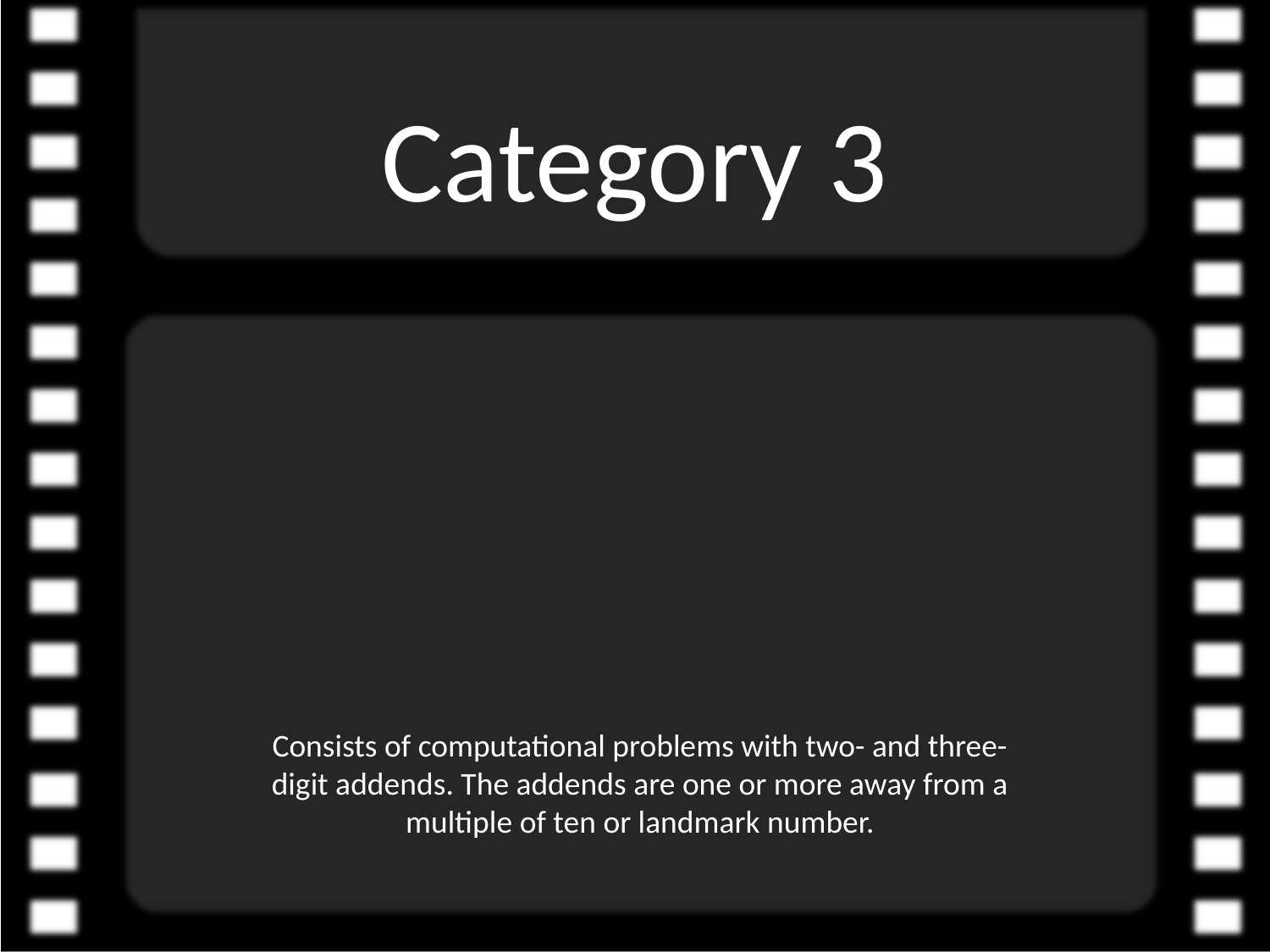

# Category 3
Consists of computational problems with two- and three-digit addends. The addends are one or more away from a multiple of ten or landmark number.